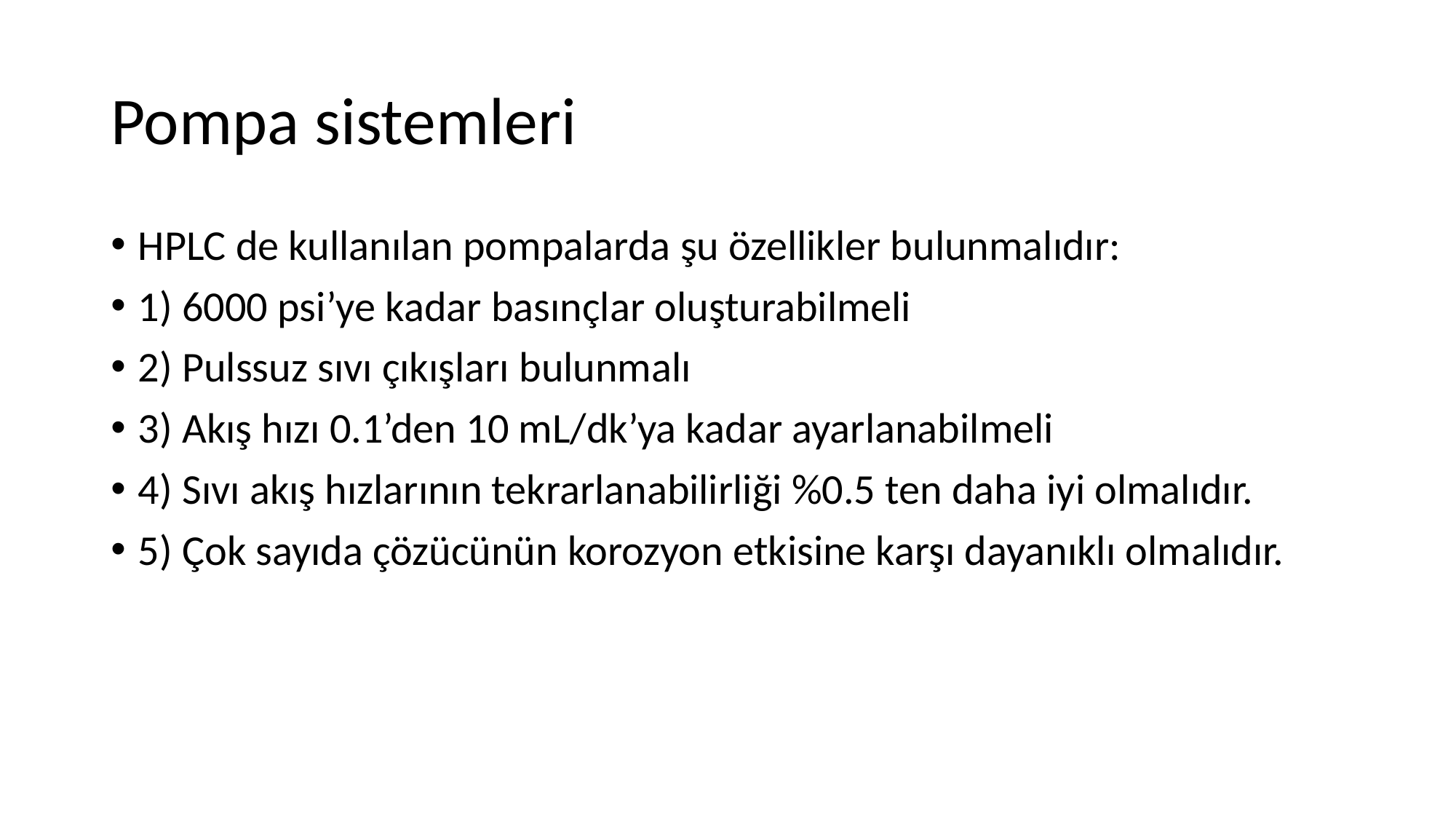

# Pompa sistemleri
HPLC de kullanılan pompalarda şu özellikler bulunmalıdır:
1) 6000 psi’ye kadar basınçlar oluşturabilmeli
2) Pulssuz sıvı çıkışları bulunmalı
3) Akış hızı 0.1’den 10 mL/dk’ya kadar ayarlanabilmeli
4) Sıvı akış hızlarının tekrarlanabilirliği %0.5 ten daha iyi olmalıdır.
5) Çok sayıda çözücünün korozyon etkisine karşı dayanıklı olmalıdır.